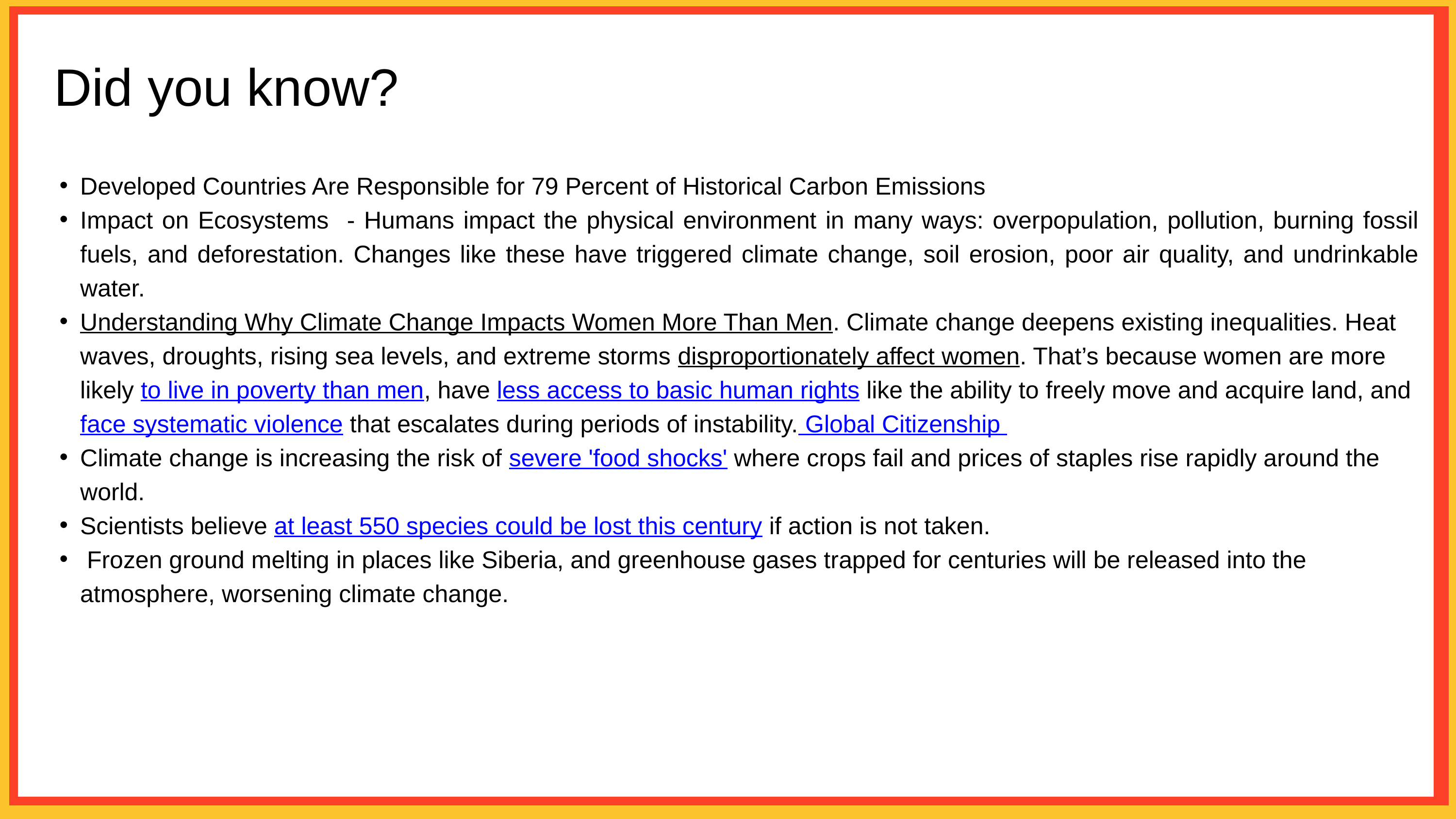

Did you know?
Developed Countries Are Responsible for 79 Percent of Historical Carbon Emissions
Impact on Ecosystems  - Humans impact the physical environment in many ways: overpopulation, pollution, burning fossil fuels, and deforestation. Changes like these have triggered climate change, soil erosion, poor air quality, and undrinkable water.
Understanding Why Climate Change Impacts Women More Than Men. Climate change deepens existing inequalities. Heat waves, droughts, rising sea levels, and extreme storms disproportionately affect women. That’s because women are more likely to live in poverty than men, have less access to basic human rights like the ability to freely move and acquire land, and face systematic violence that escalates during periods of instability. Global Citizenship
Climate change is increasing the risk of severe 'food shocks' where crops fail and prices of staples rise rapidly around the world.
Scientists believe at least 550 species could be lost this century if action is not taken.
 Frozen ground melting in places like Siberia, and greenhouse gases trapped for centuries will be released into the atmosphere, worsening climate change.